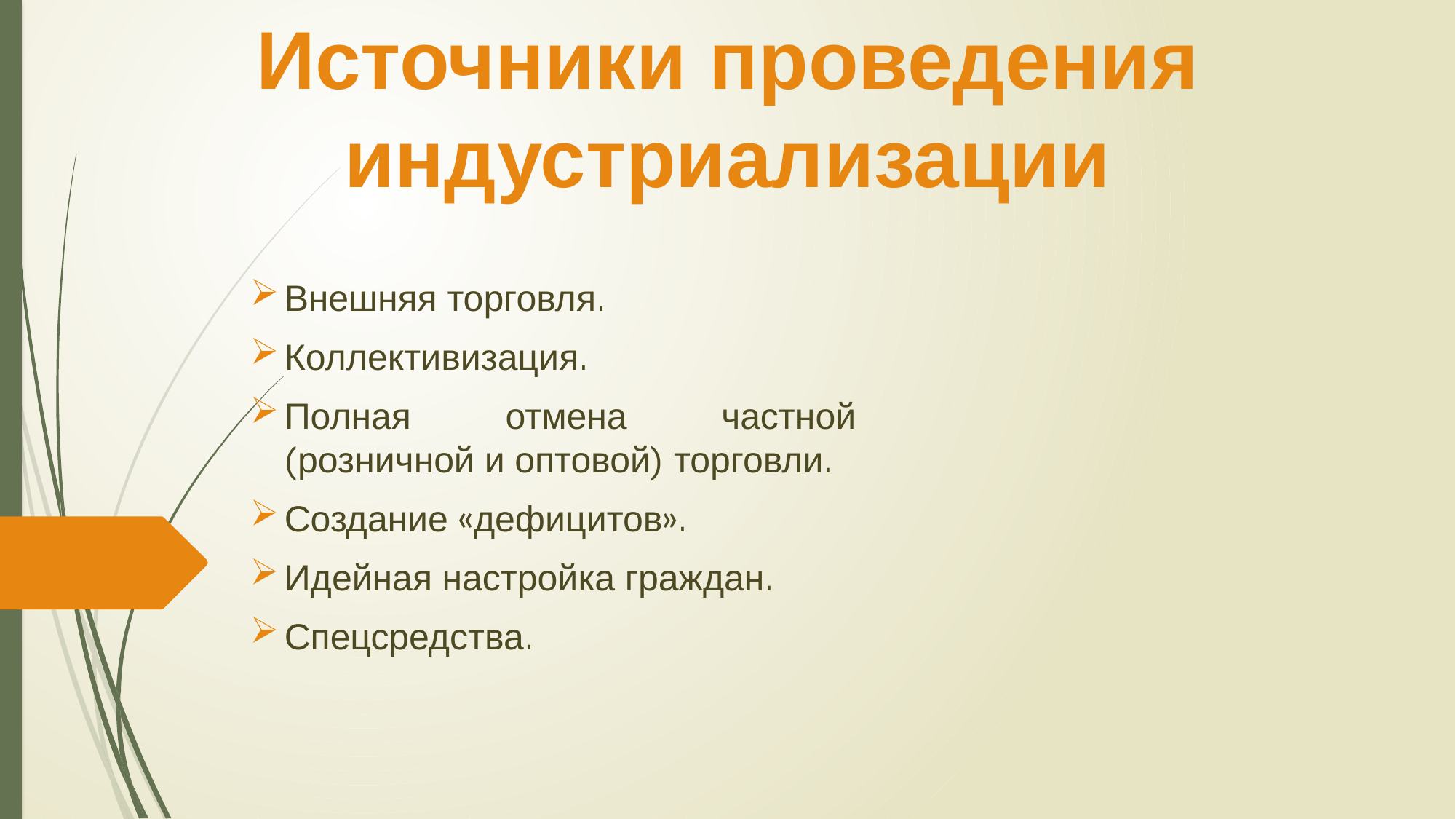

Источники проведения индустриализации

#
Внешняя торговля.
Коллективизация.
Полная отмена частной (розничной и оптовой) торговли.
Создание «дефицитов».
Идейная настройка граждан.
Спецсредства.